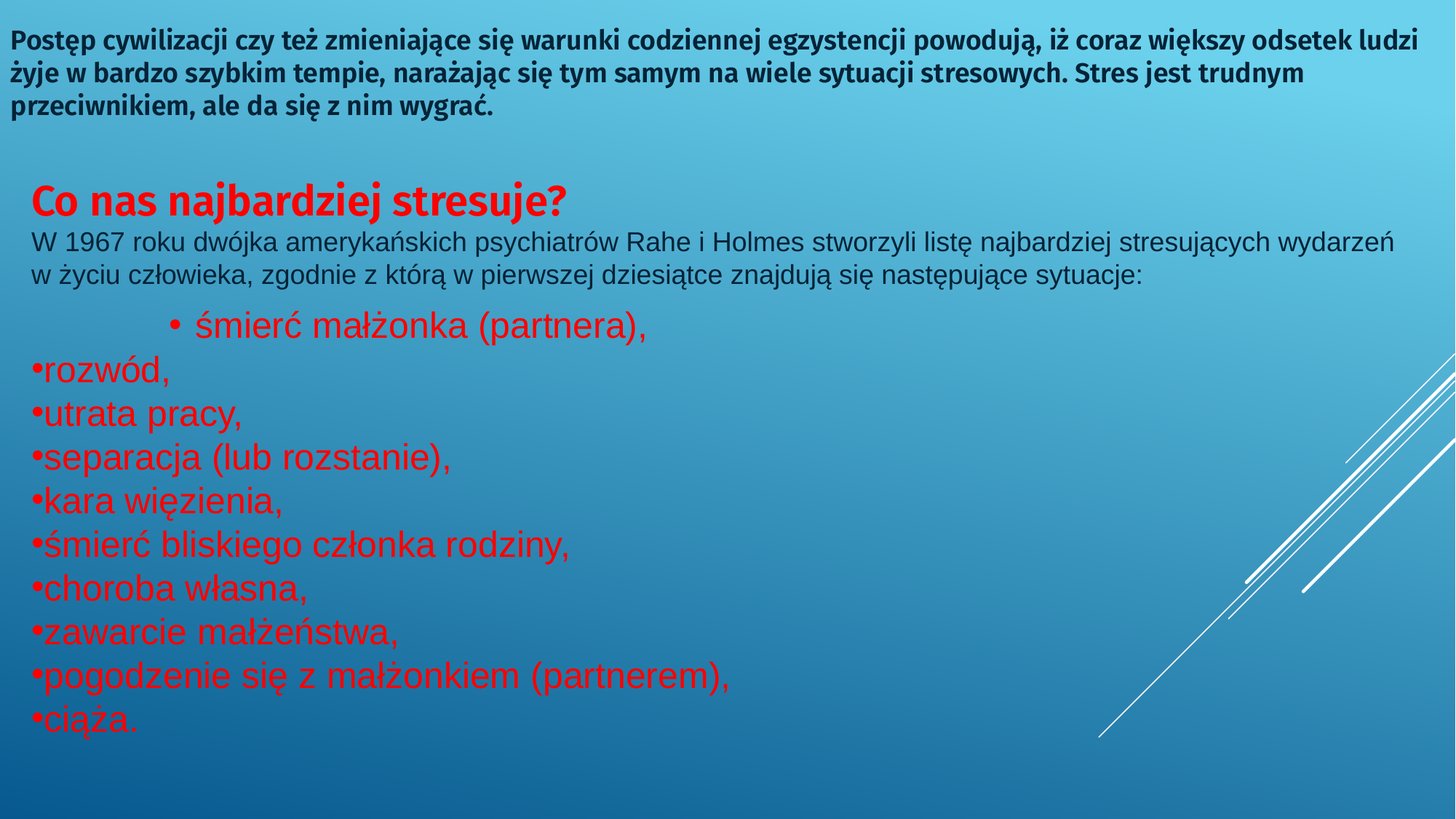

Postęp cywilizacji czy też zmieniające się warunki codziennej egzystencji powodują, iż coraz większy odsetek ludzi żyje w bardzo szybkim tempie, narażając się tym samym na wiele sytuacji stresowych. Stres jest trudnym przeciwnikiem, ale da się z nim wygrać.
Co nas najbardziej stresuje?
W 1967 roku dwójka amerykańskich psychiatrów Rahe i Holmes stworzyli listę najbardziej stresujących wydarzeń w życiu człowieka, zgodnie z którą w pierwszej dziesiątce znajdują się następujące sytuacje:
śmierć małżonka (partnera),
rozwód,
utrata pracy,
separacja (lub rozstanie),
kara więzienia,
śmierć bliskiego członka rodziny,
choroba własna,
zawarcie małżeństwa,
pogodzenie się z małżonkiem (partnerem),
ciąża.